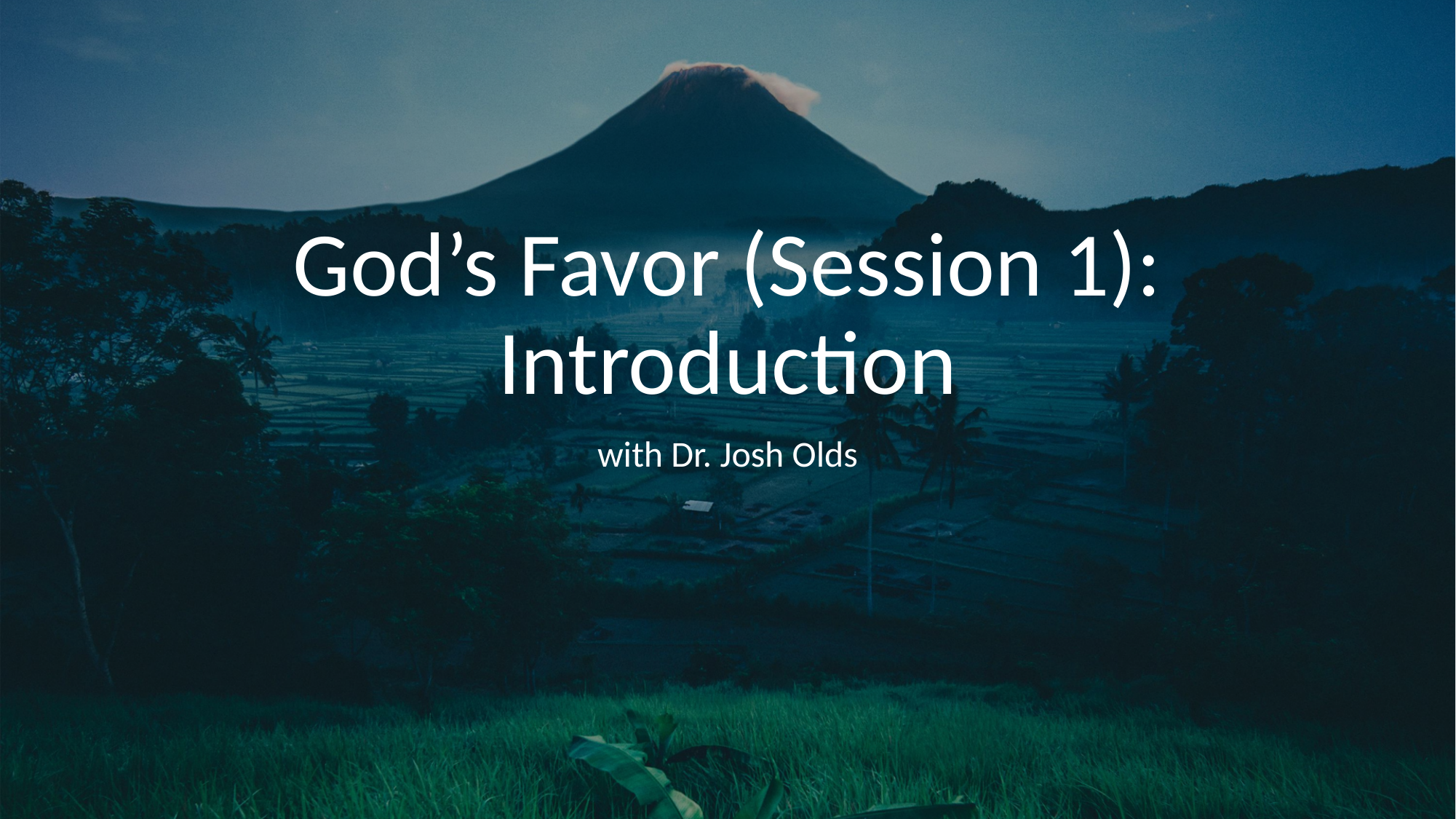

# God’s Favor (Session 1): Introduction
with Dr. Josh Olds